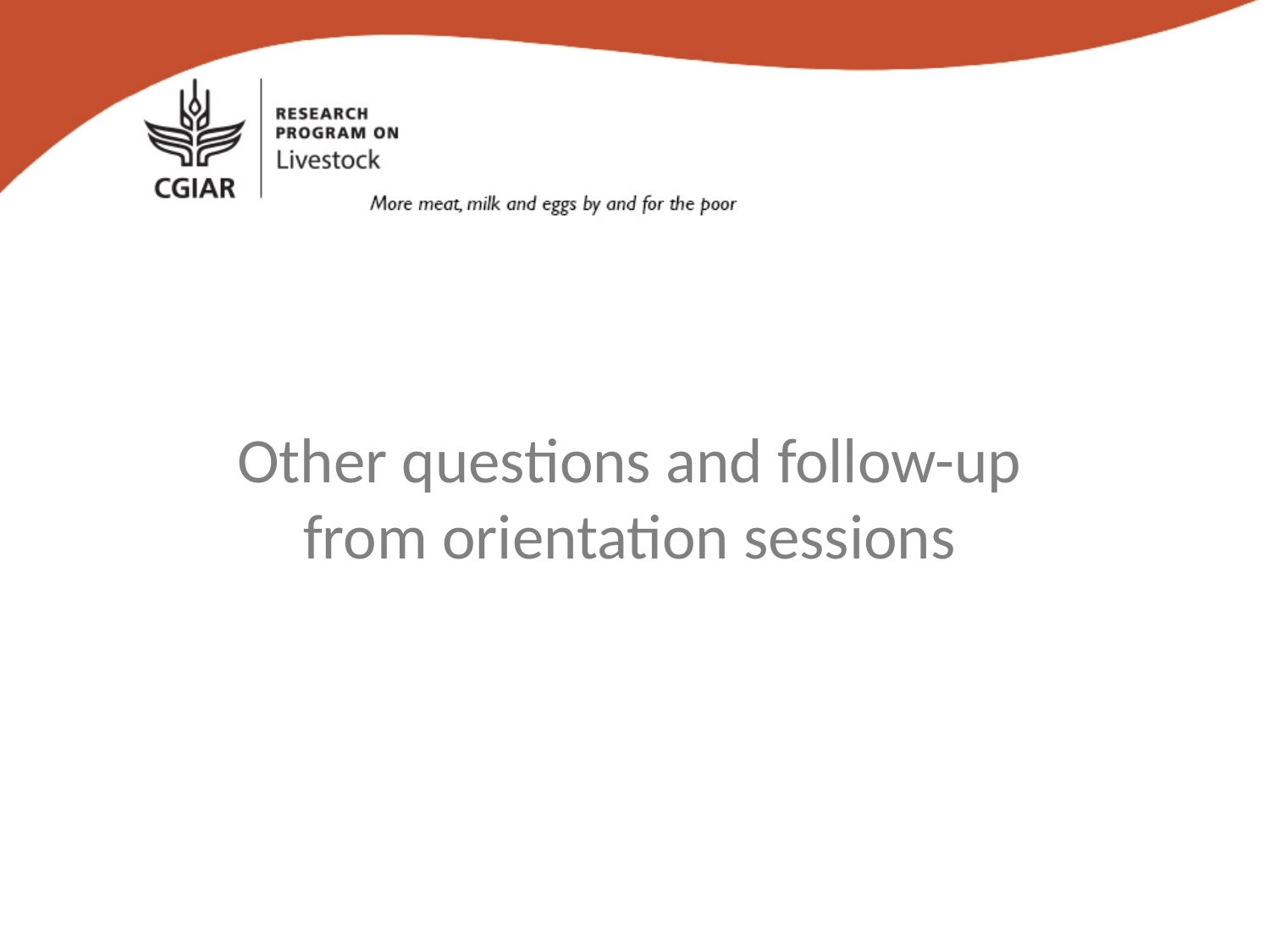

Other questions and follow-up from orientation sessions